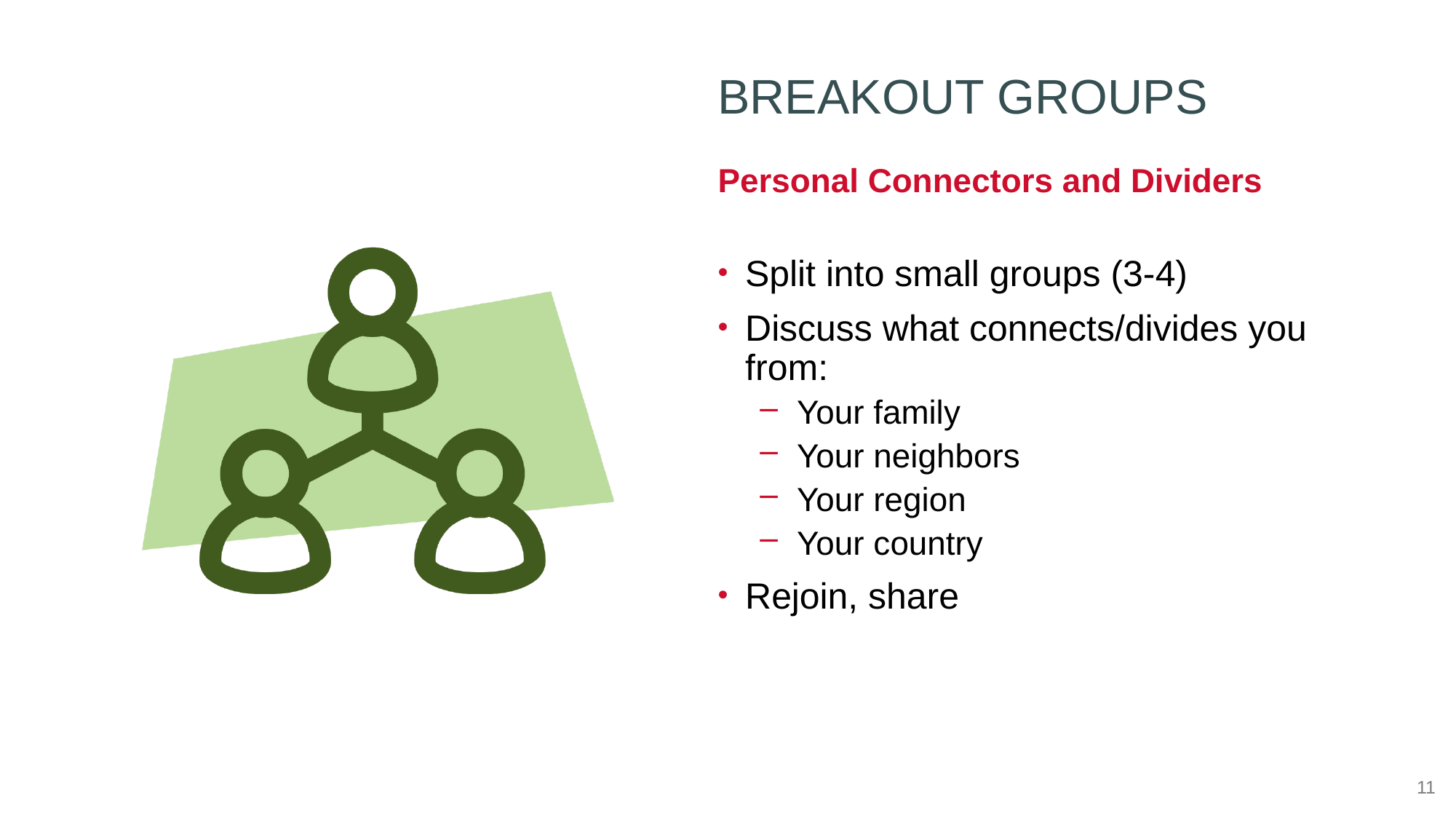

Personal Connectors and Dividers
Split into small groups (3-4)
Discuss what connects/divides you from:
Your family
Your neighbors
Your region
Your country
Rejoin, share
11